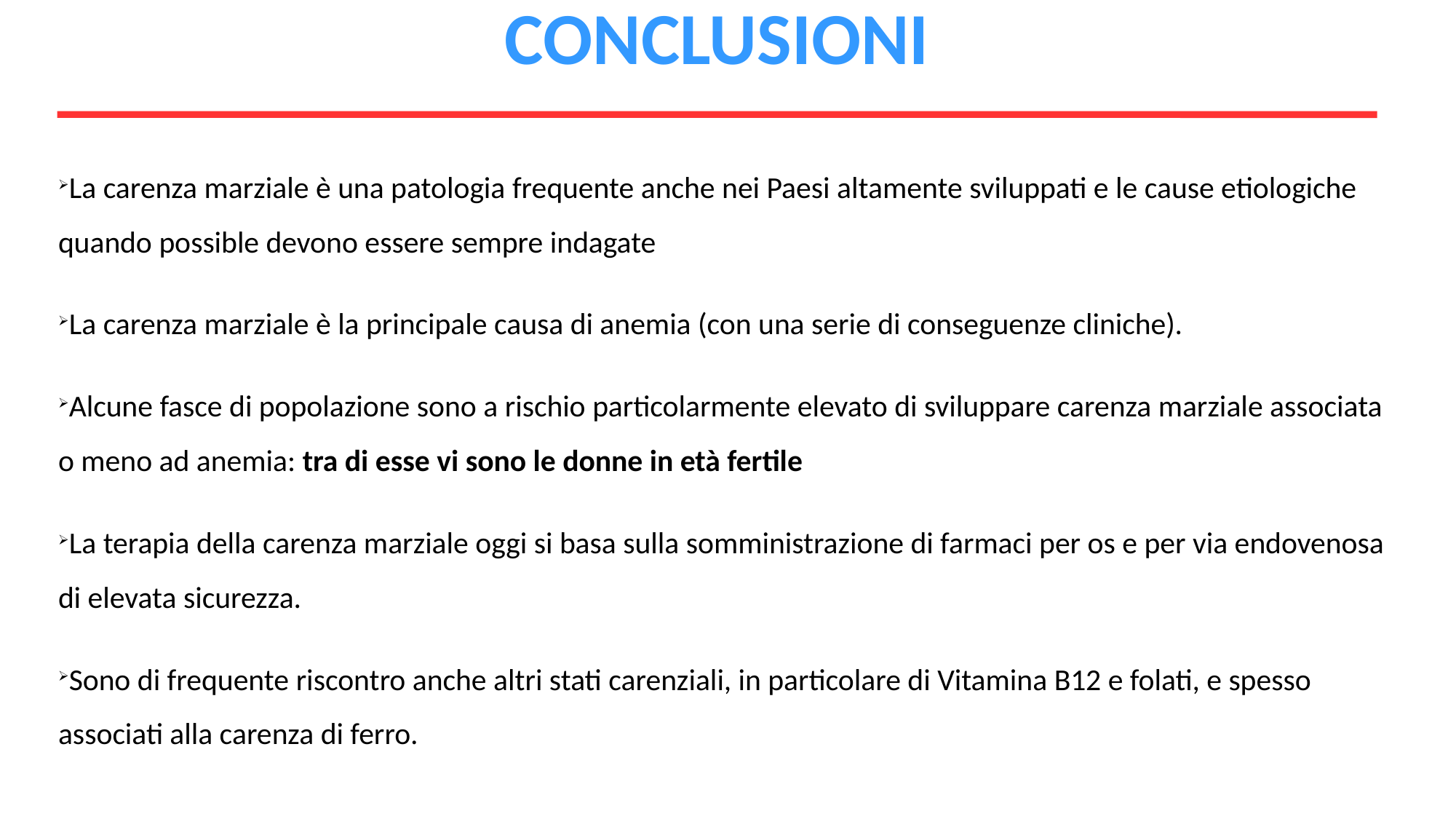

CONCLUSIONI

La carenza marziale è una patologia frequente anche nei Paesi altamente sviluppati e le cause etiologiche quando possible devono essere sempre indagate
La carenza marziale è la principale causa di anemia (con una serie di conseguenze cliniche).
Alcune fasce di popolazione sono a rischio particolarmente elevato di sviluppare carenza marziale associata o meno ad anemia: tra di esse vi sono le donne in età fertile
La terapia della carenza marziale oggi si basa sulla somministrazione di farmaci per os e per via endovenosa di elevata sicurezza.
Sono di frequente riscontro anche altri stati carenziali, in particolare di Vitamina B12 e folati, e spesso associati alla carenza di ferro.